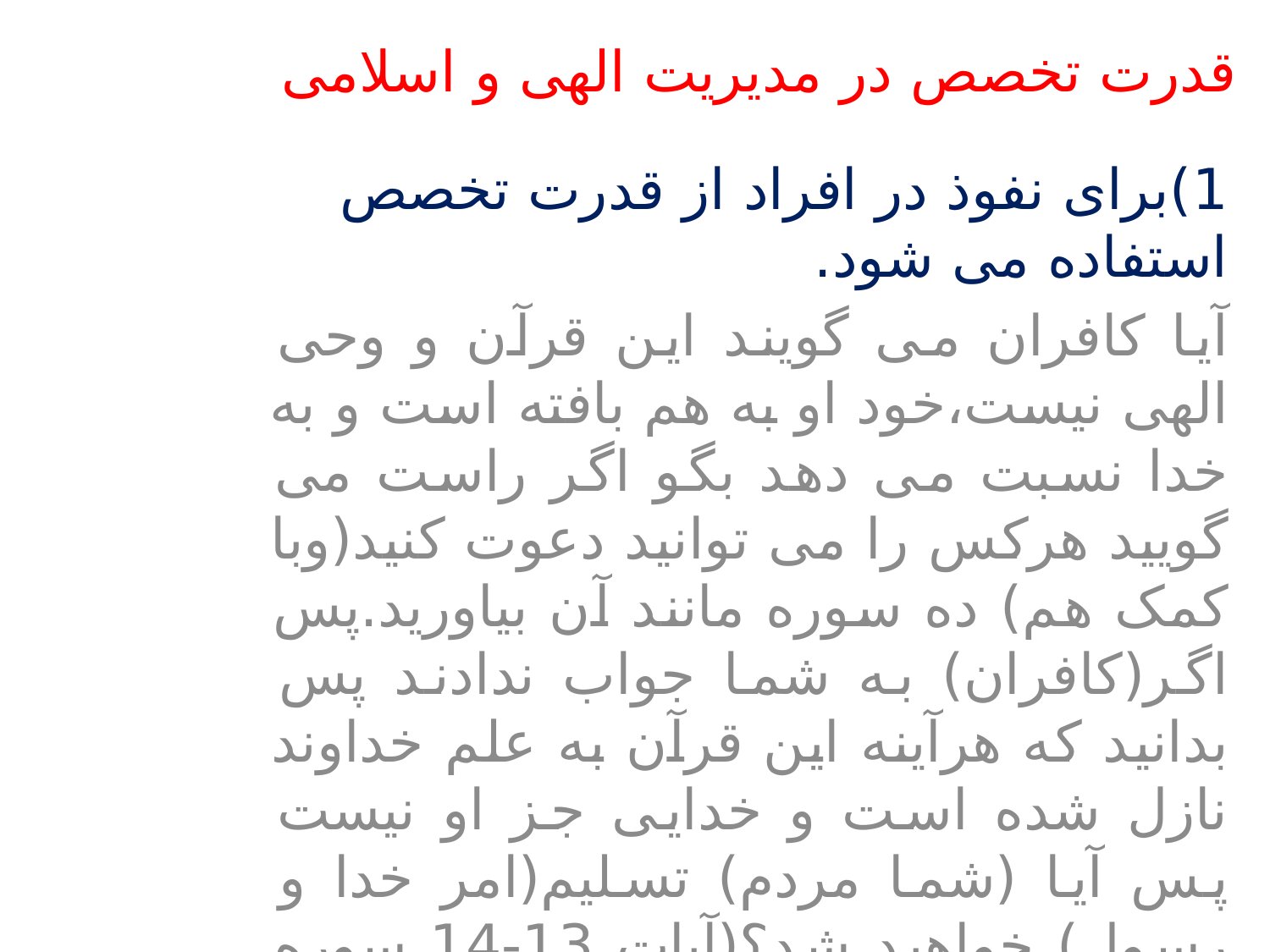

# قدرت تخصص در مدیریت الهی و اسلامی
1)برای نفوذ در افراد از قدرت تخصص استفاده می شود.
آیا کافران می گویند این قرآن و وحی الهی نیست،خود او به هم بافته است و به خدا نسبت می دهد بگو اگر راست می گویید هرکس را می توانید دعوت کنید(وبا کمک هم) ده سوره مانند آن بیاورید.پس اگر(کافران) به شما جواب ندادند پس بدانید که هرآینه این قرآن به علم خداوند نازل شده است و خدایی جز او نیست پس آیا (شما مردم) تسلیم(امر خدا و رسول) خواهید شد؟(آیات 13-14 سوره هود)
اشاره به تخصص پیامبر در ادیبانه و زیبا سخن گفتن